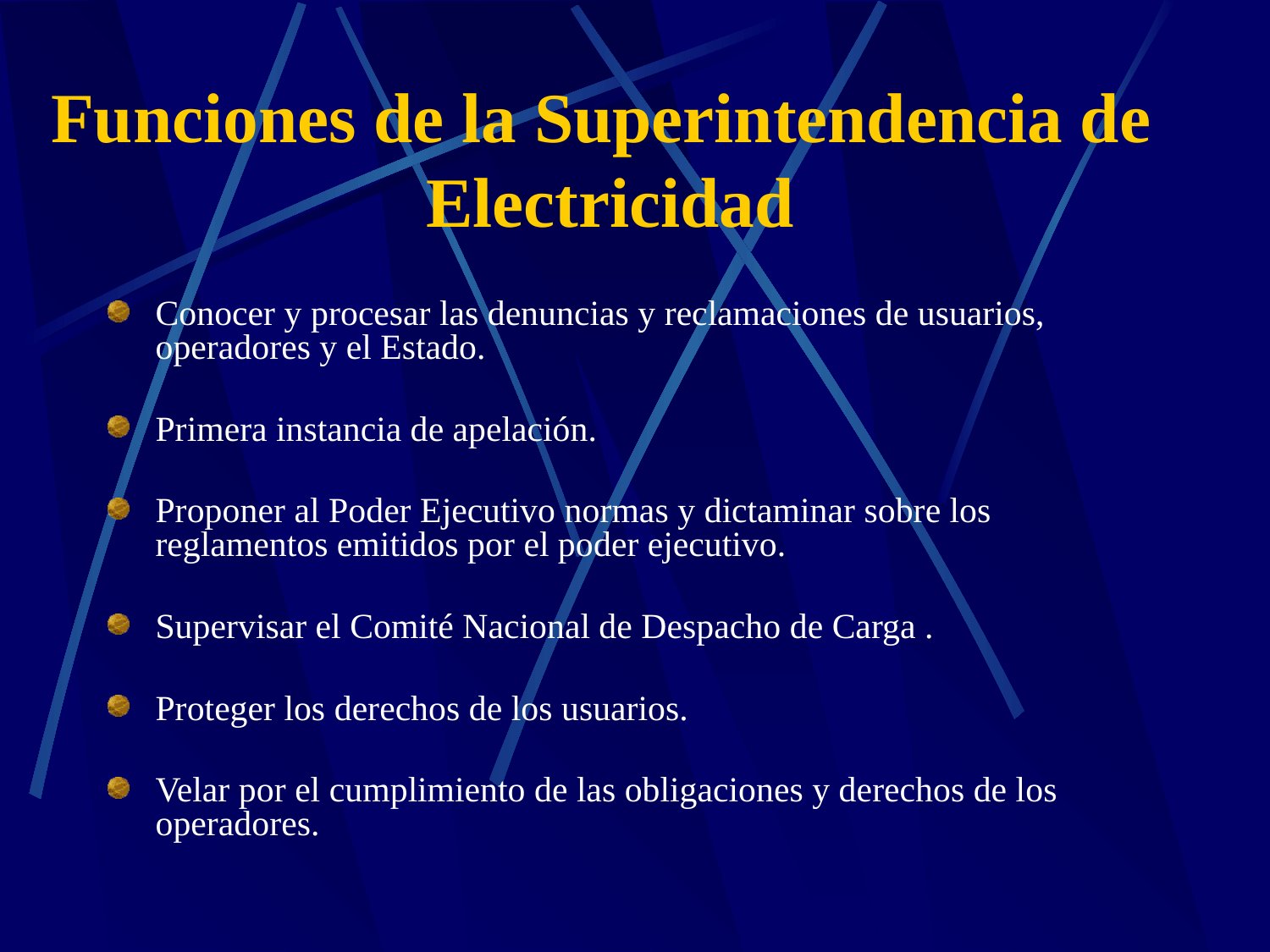

Funciones de la Superintendencia de
 Electricidad
Conocer y procesar las denuncias y reclamaciones de usuarios, operadores y el Estado.

Primera instancia de apelación.

Proponer al Poder Ejecutivo normas y dictaminar sobre los reglamentos emitidos por el poder ejecutivo.

Supervisar el Comité Nacional de Despacho de Carga .

Proteger los derechos de los usuarios.

Velar por el cumplimiento de las obligaciones y derechos de los operadores.